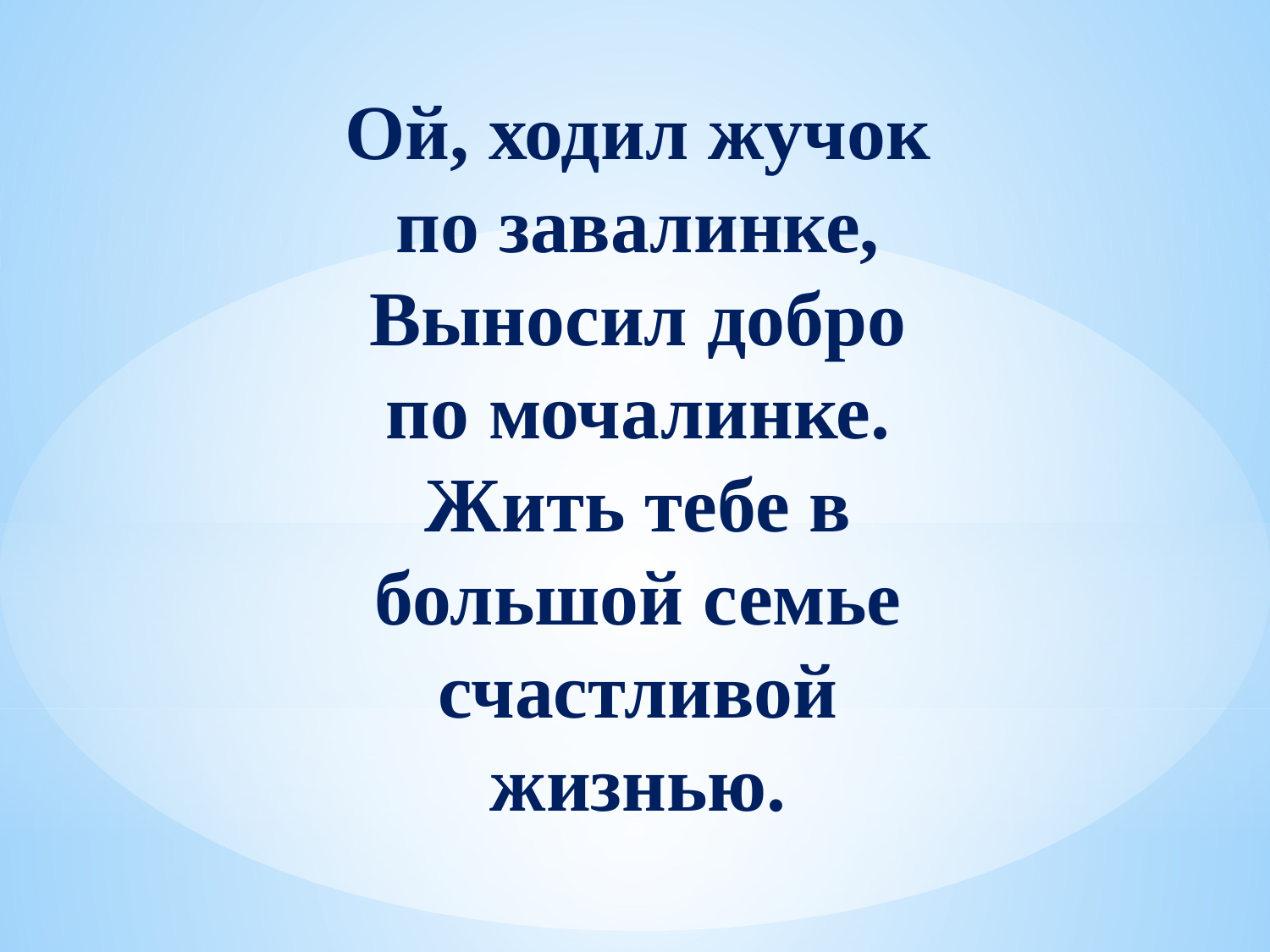

Ой, ходил жучок по завалинке,
Выносил добро по мочалинке.
Жить тебе в большой семье счастливой жизнью.